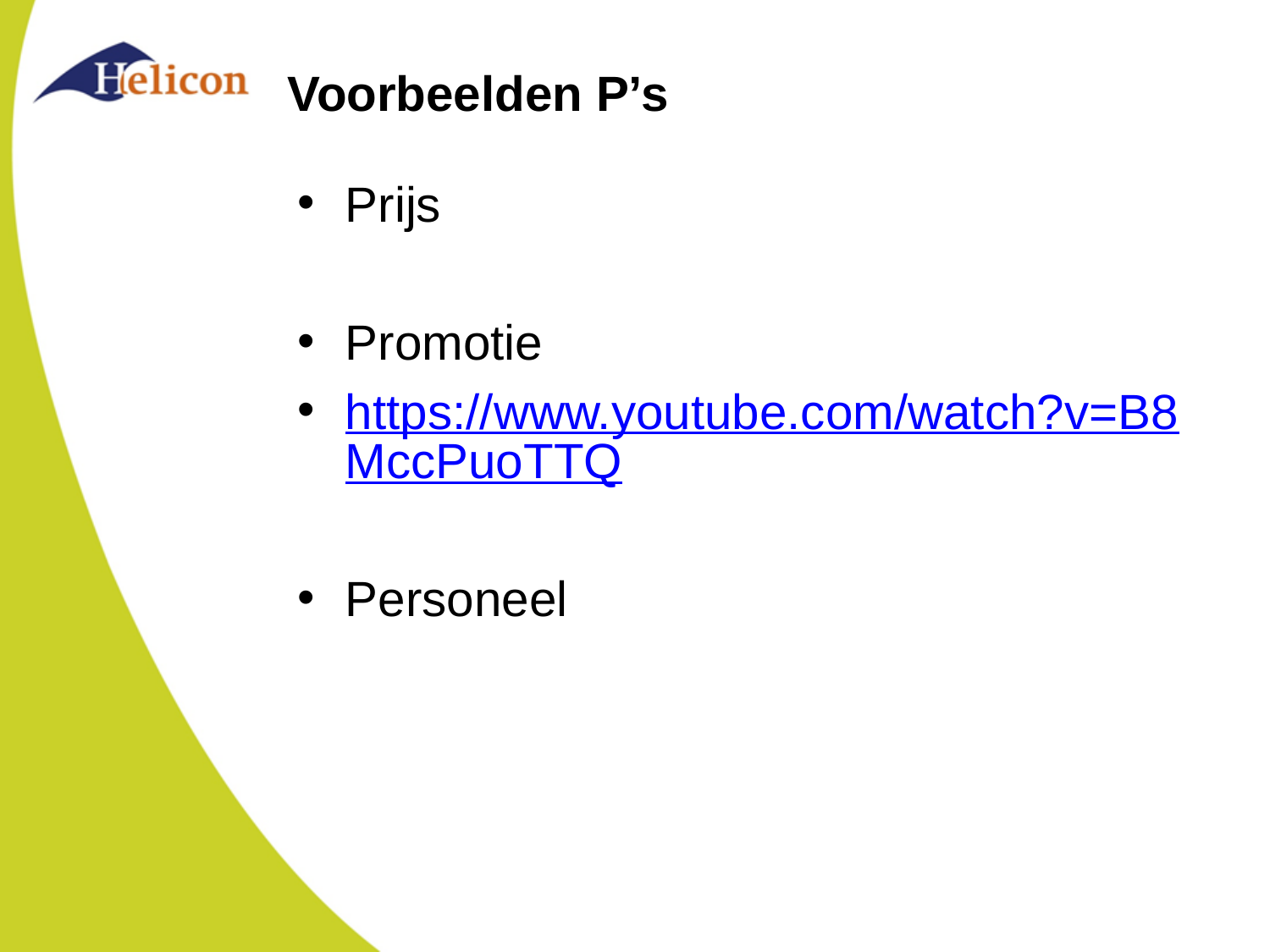

# Voorbeelden P’s
Prijs

Promotie
https://www.youtube.com/watch?v=B8MccPuoTTQ

Personeel